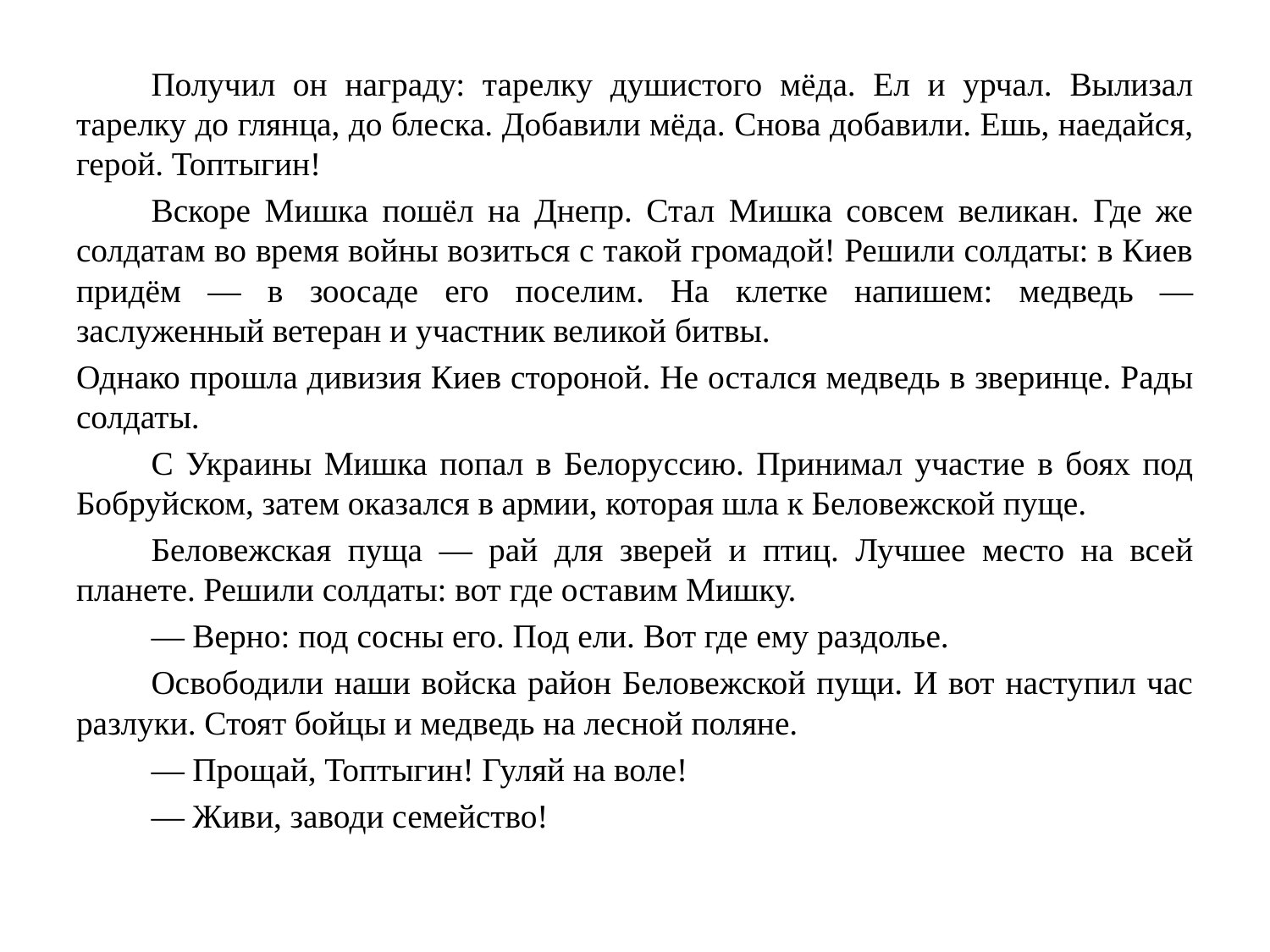

Получил он награду: тарелку душистого мёда. Ел и урчал. Вылизал тарелку до глянца, до блеска. Добавили мёда. Снова добавили. Ешь, наедайся, герой. Топтыгин!
	Вскоре Мишка пошёл на Днепр. Стал Мишка совсем великан. Где же солдатам во время войны возиться с такой громадой! Решили солдаты: в Киев придём — в зоосаде его поселим. На клетке напишем: медведь — заслуженный ветеран и участник великой битвы.
Однако прошла дивизия Киев стороной. Не остался медведь в зверинце. Рады солдаты.
	С Украины Мишка попал в Белоруссию. Принимал участие в боях под Бобруйском, затем оказался в армии, которая шла к Беловежской пуще.
	Беловежская пуща — рай для зверей и птиц. Лучшее место на всей планете. Решили солдаты: вот где оставим Мишку.
	— Верно: под сосны его. Под ели. Вот где ему раздолье.
	Освободили наши войска район Беловежской пущи. И вот наступил час разлуки. Стоят бойцы и медведь на лесной поляне.
	— Прощай, Топтыгин! Гуляй на воле!
	— Живи, заводи семейство!